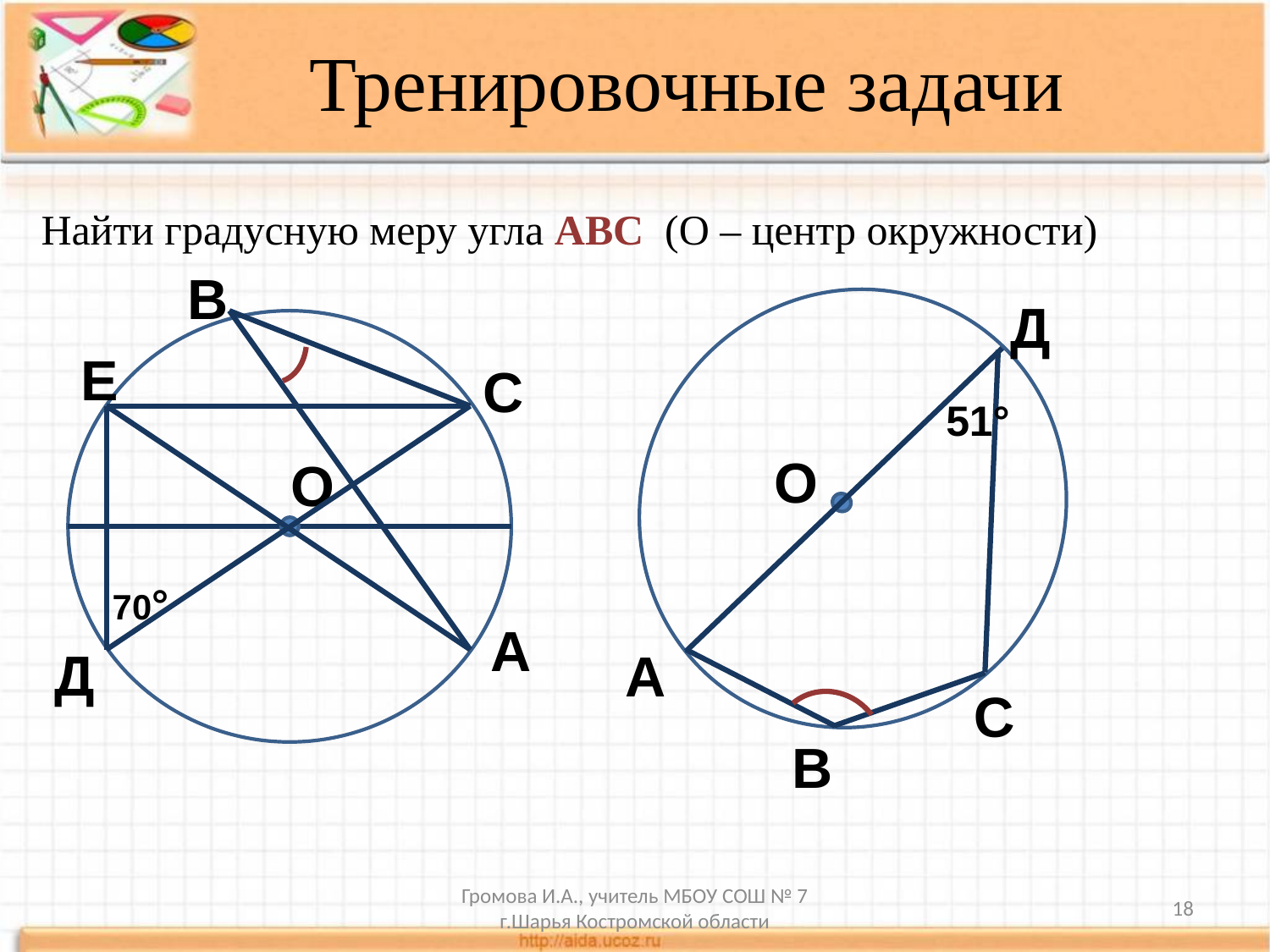

Тренировочные задачи
Найти градусную меру угла АВС  (О – центр окружности)
В
С

В
Д

О

Е
С
О

А
51°
70°
Д
А

Громова И.А., учитель МБОУ СОШ № 7 г.Шарья Костромской области
18